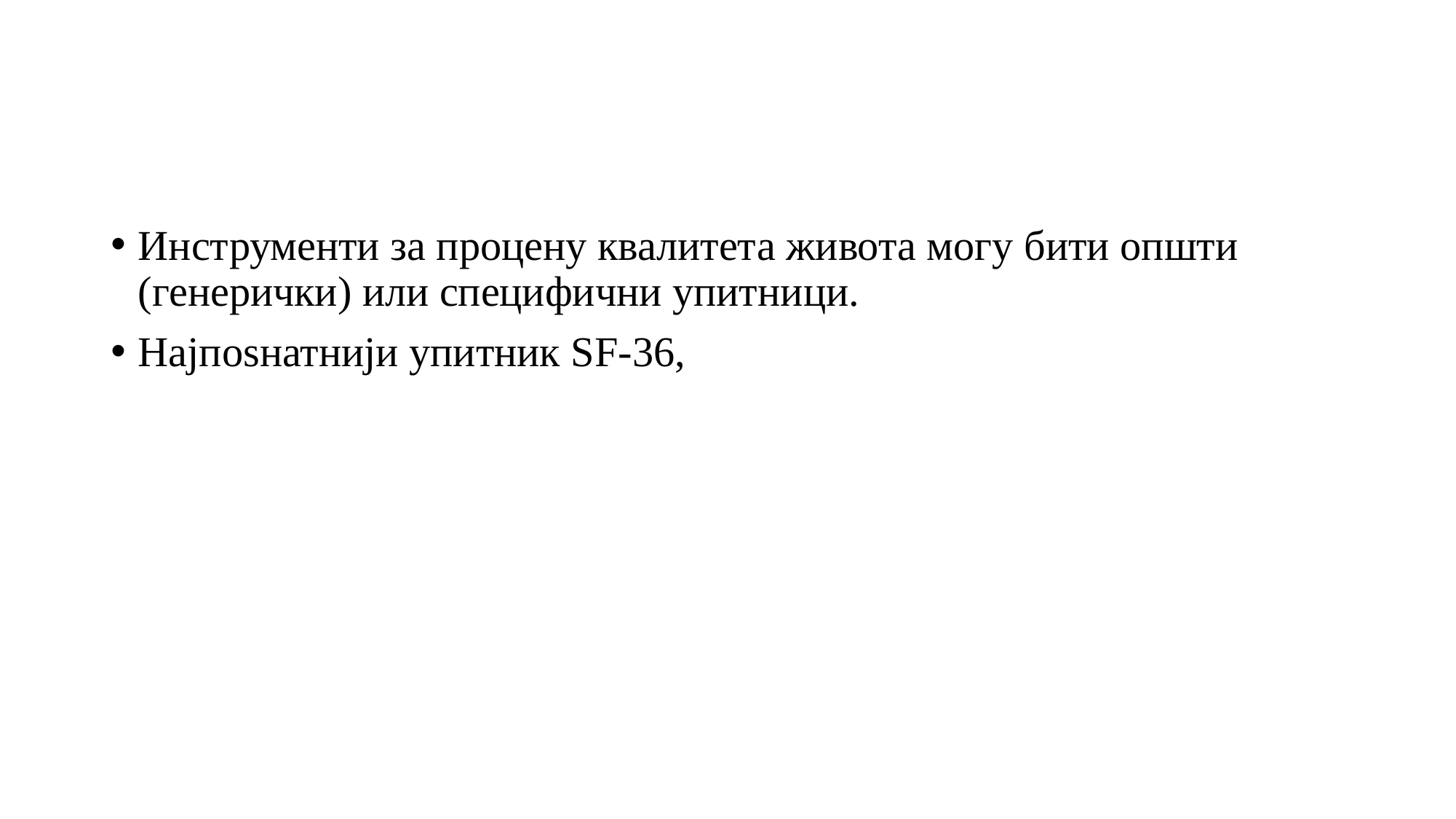

#
Инструменти за процену квалитета живота могу бити општи (генерички) или специфични упитници.
Нaјпоѕнатнији упитник SF-36,